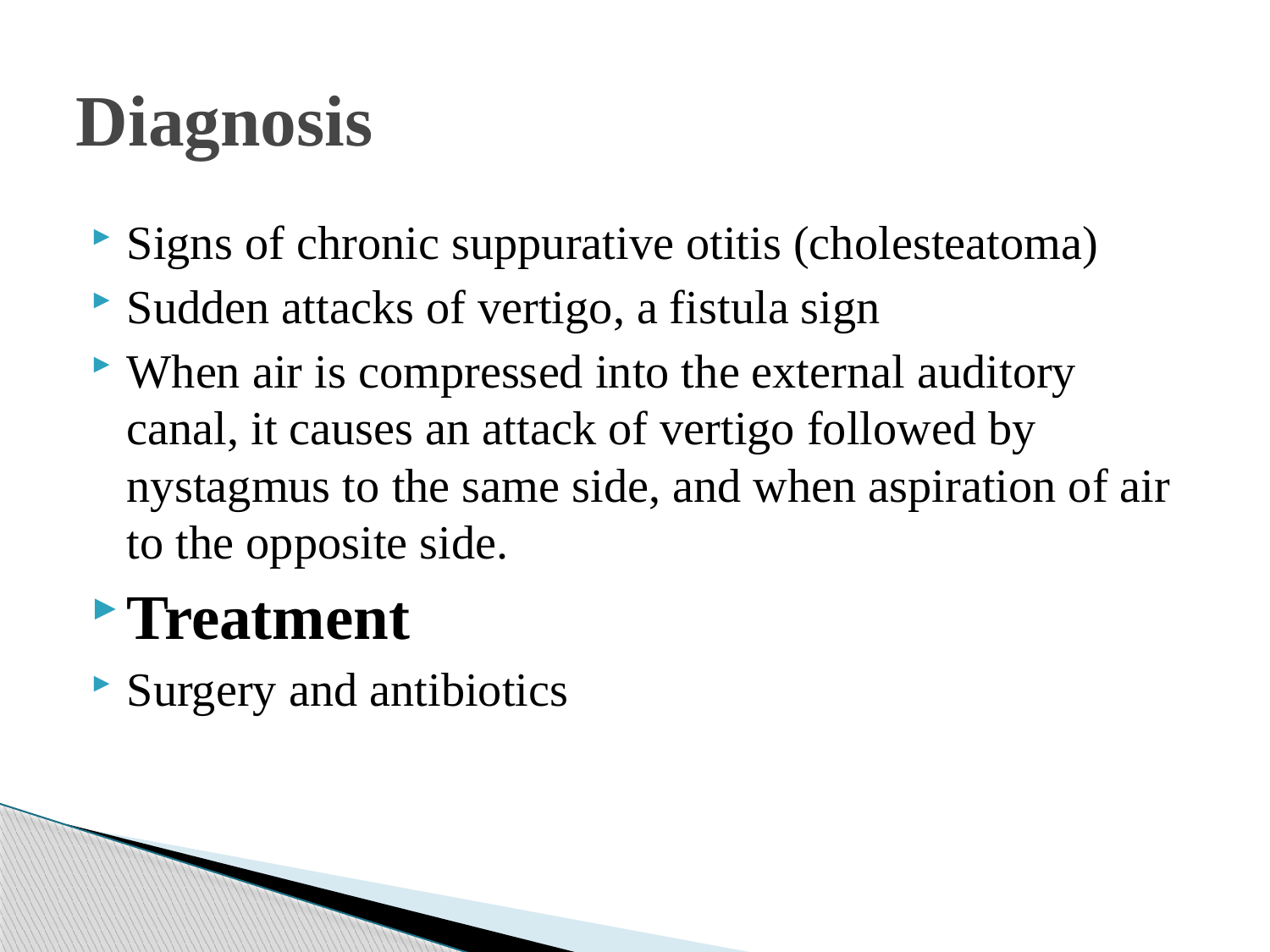

# Diagnosis
Signs of chronic suppurative otitis (cholesteatoma)
Sudden attacks of vertigo, a fistula sign
When air is compressed into the external auditory canal, it causes an attack of vertigo followed by nystagmus to the same side, and when aspiration of air to the opposite side.
Treatment
Surgery and antibiotics